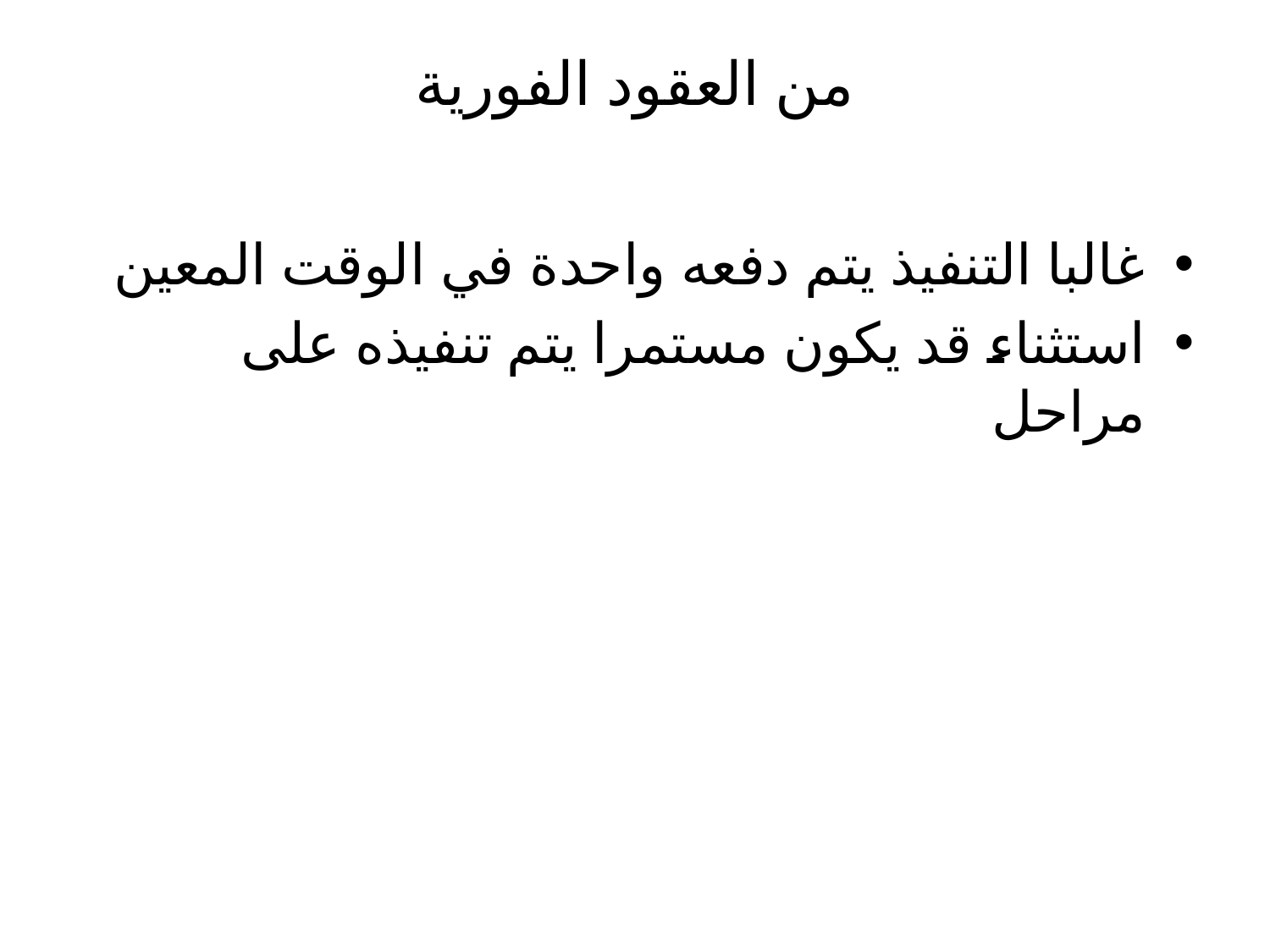

# من العقود الفورية
غالبا التنفيذ يتم دفعه واحدة في الوقت المعين
استثناء قد يكون مستمرا يتم تنفيذه على مراحل